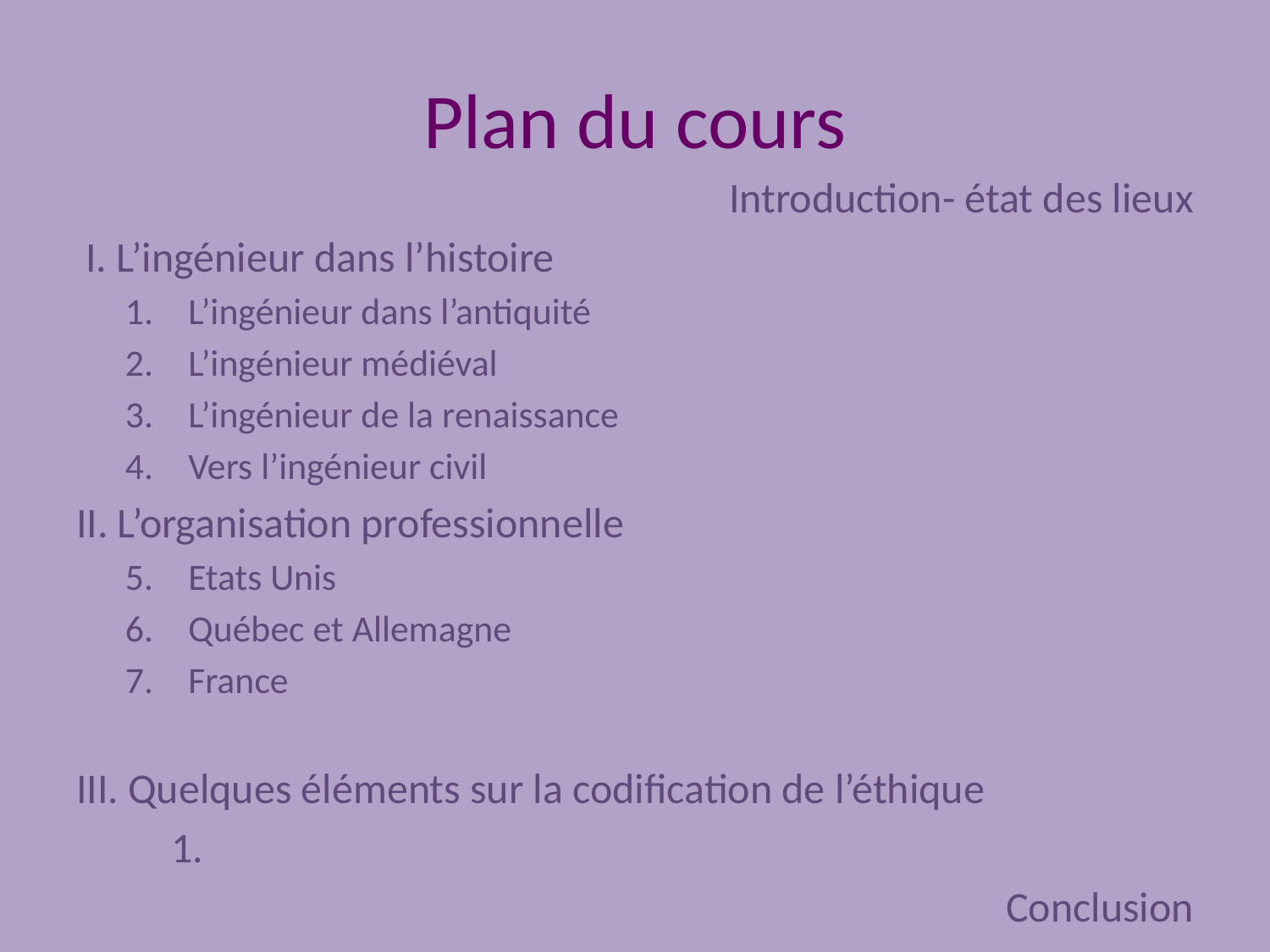

# Plan du cours
Introduction- état des lieux
 I. L’ingénieur dans l’histoire
L’ingénieur dans l’antiquité
L’ingénieur médiéval
L’ingénieur de la renaissance
Vers l’ingénieur civil
II. L’organisation professionnelle
Etats Unis
Québec et Allemagne
France

III. Quelques éléments sur la codification de l’éthique
	1.
Conclusion